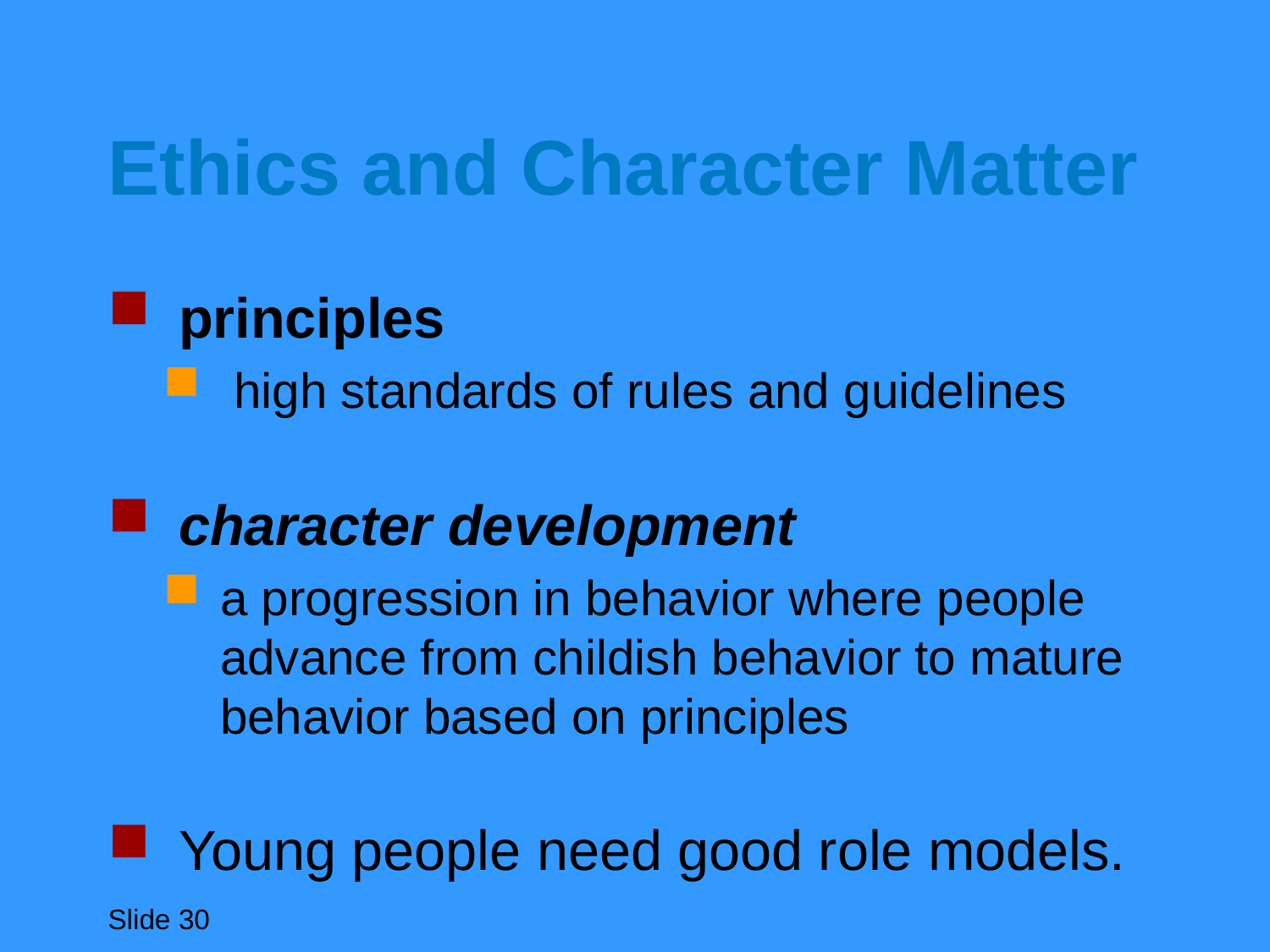

# Ethics and Character Matter
 principles
 high standards of rules and guidelines
 character development
a progression in behavior where people  advance from childish behavior to mature behavior based on principles
 Young people need good role models.
Slide 30